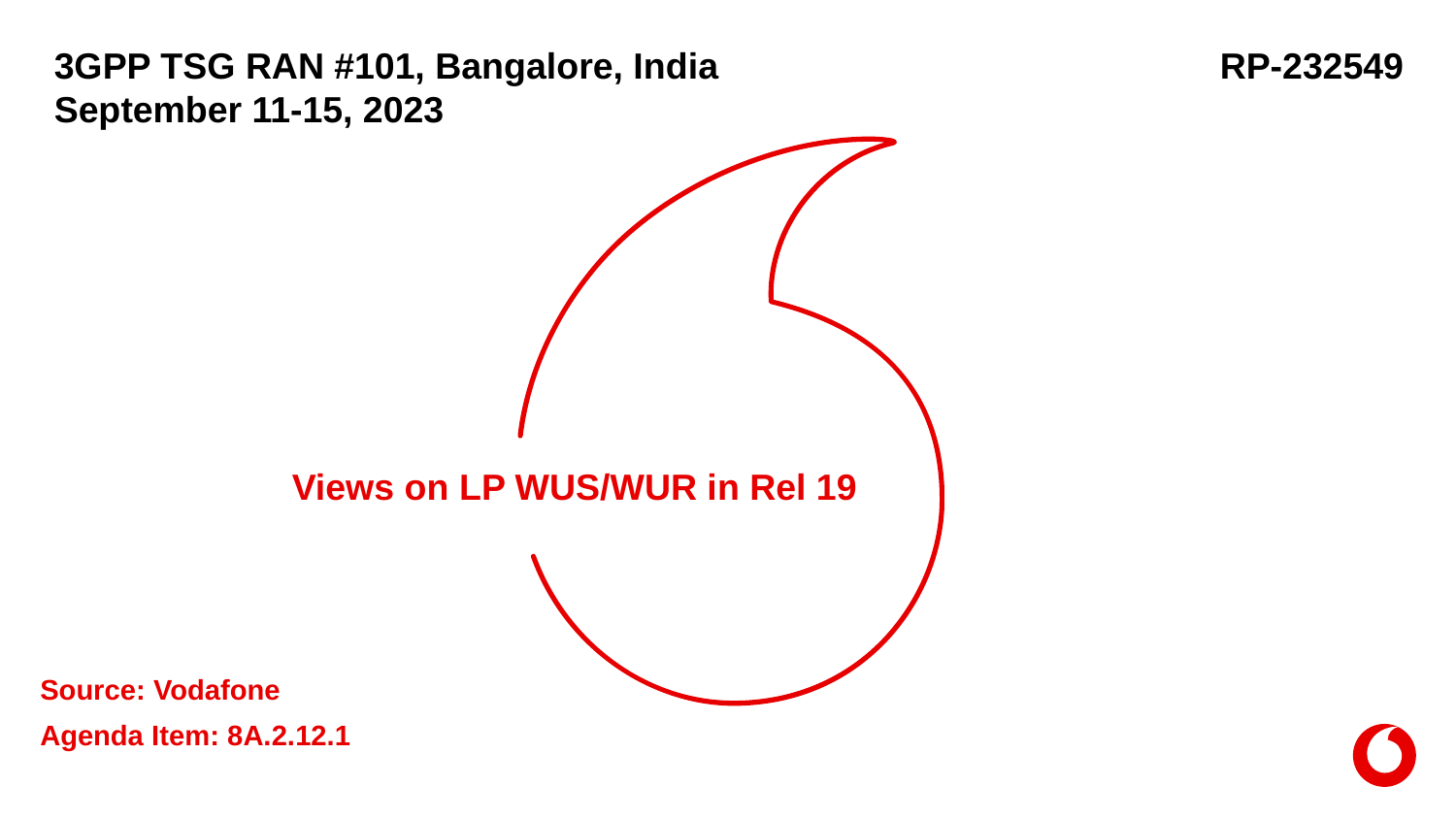

3GPP TSG RAN #101, Bangalore, India
September 11-15, 2023
RP-232549
# Views on LP WUS/WUR in Rel 19

Source: Vodafone
Agenda Item: 8A.2.12.1